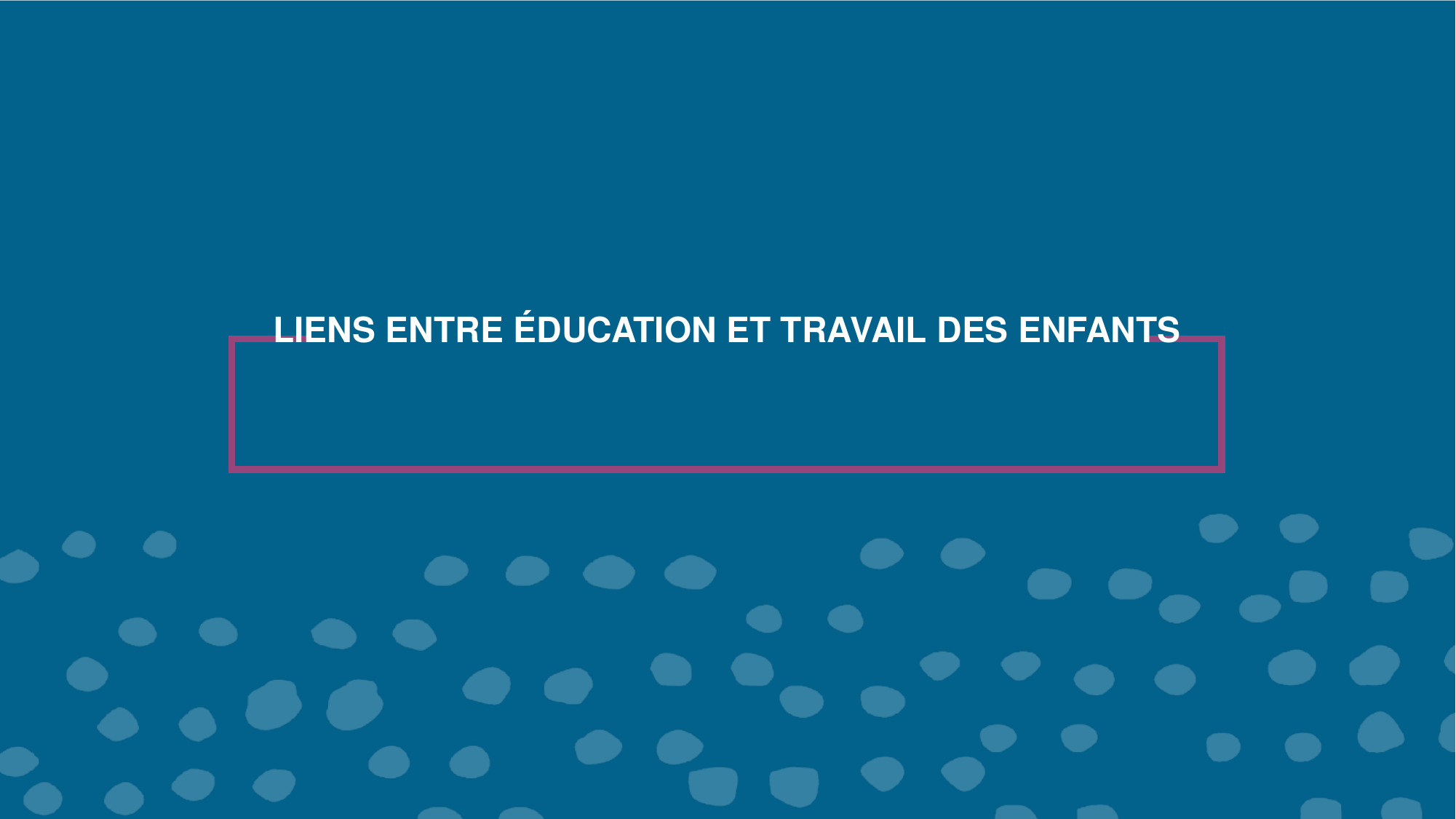

# LIENS ENTRE ÉDUCATION ET TRAVAIL DES ENFANTS